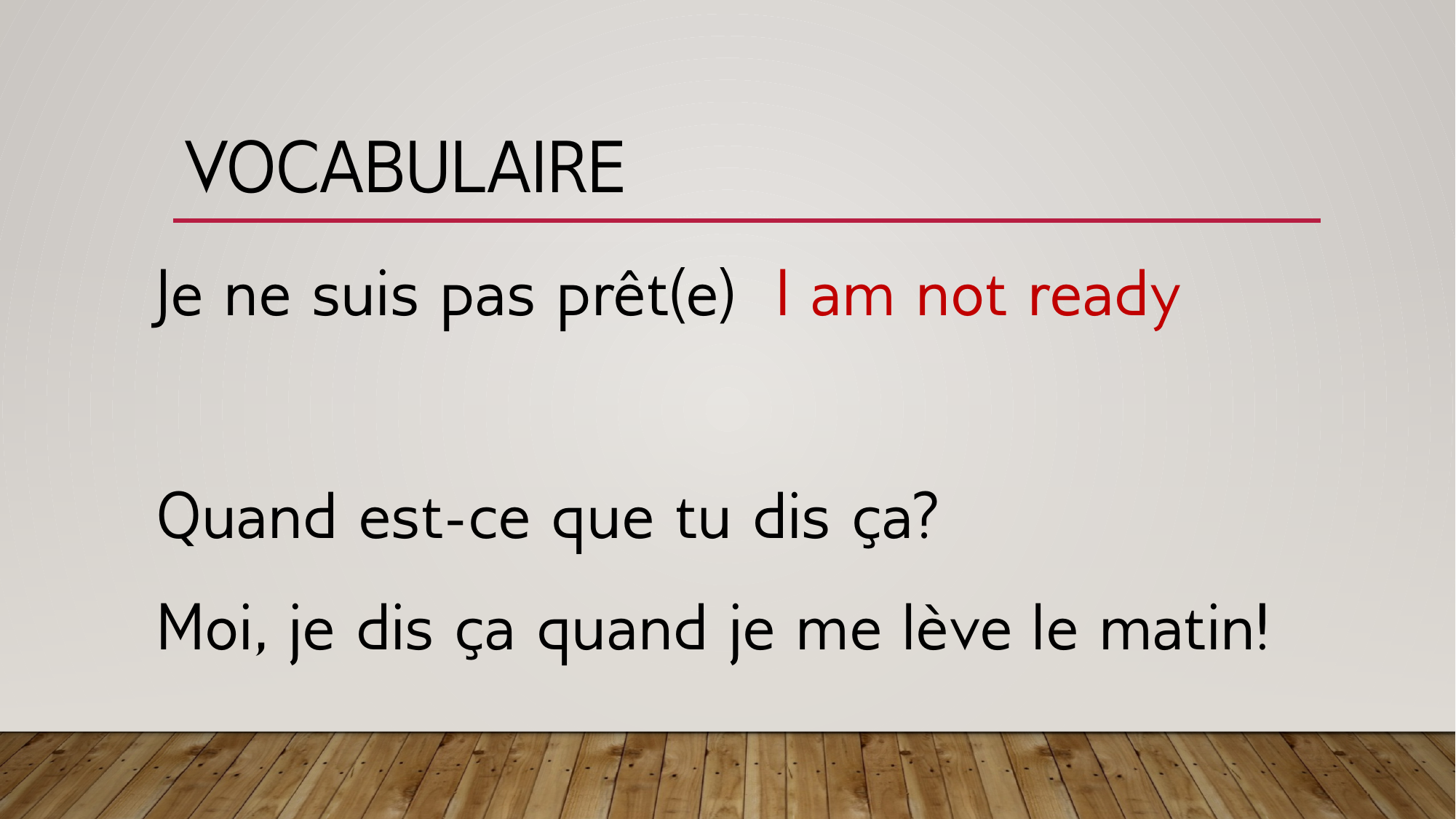

# VOCABULAIRE
Je ne suis pas prêt(e)  I am not ready

Quand est-ce que tu dis ça?
Moi, je dis ça quand je me lève le matin!